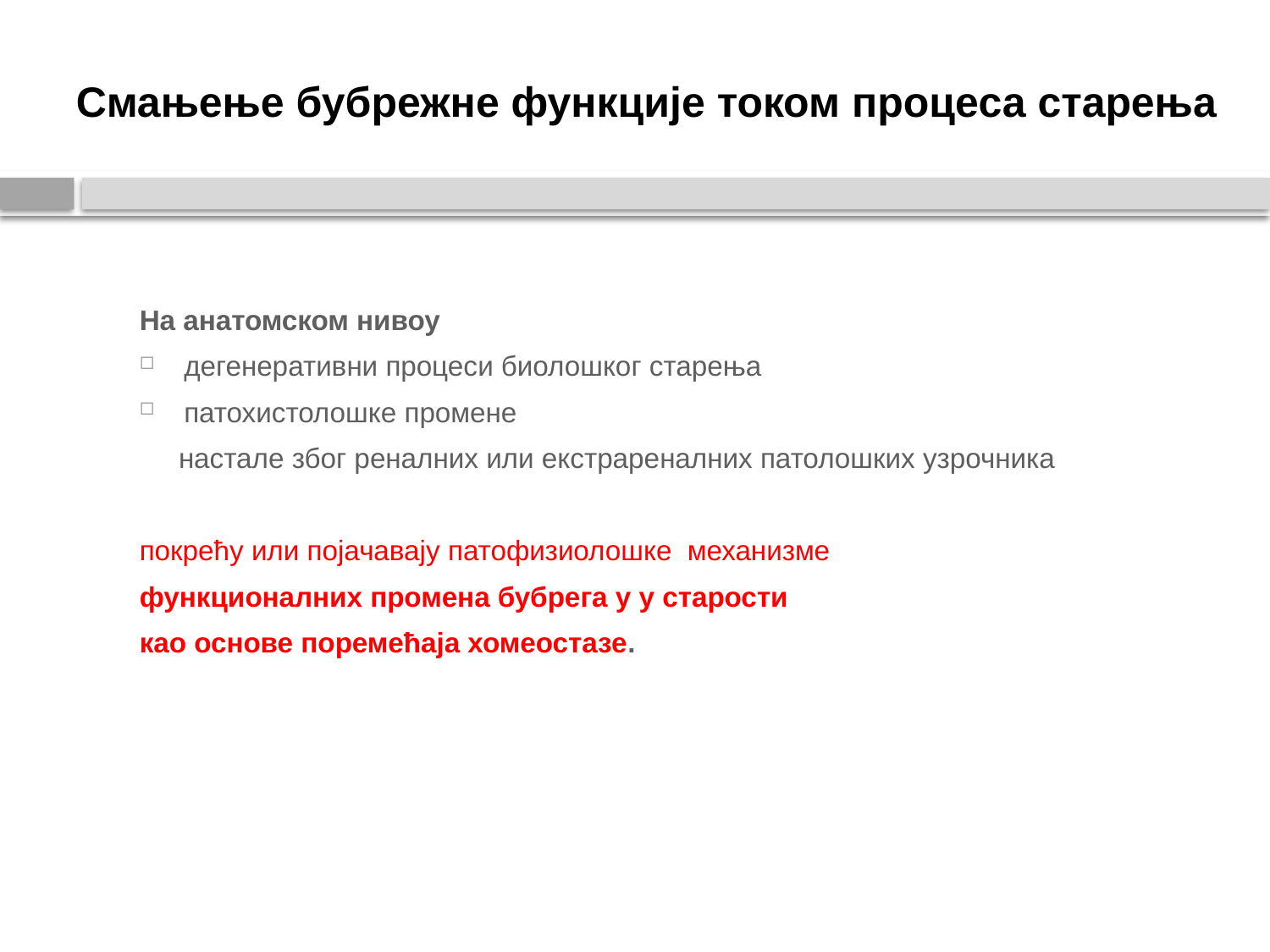

# Смањење бубрежне функције током процеса старења
На анатомском нивоу
дегенеративни процеси биолошког старења
патохистолошке промене
     настале због реналних или екстрареналних патолошких узрочника

покрећу или појачавају патофизиолошке  механизме
функционалних промена бубрега у у старости
као основе поремећаја хомеостазе.